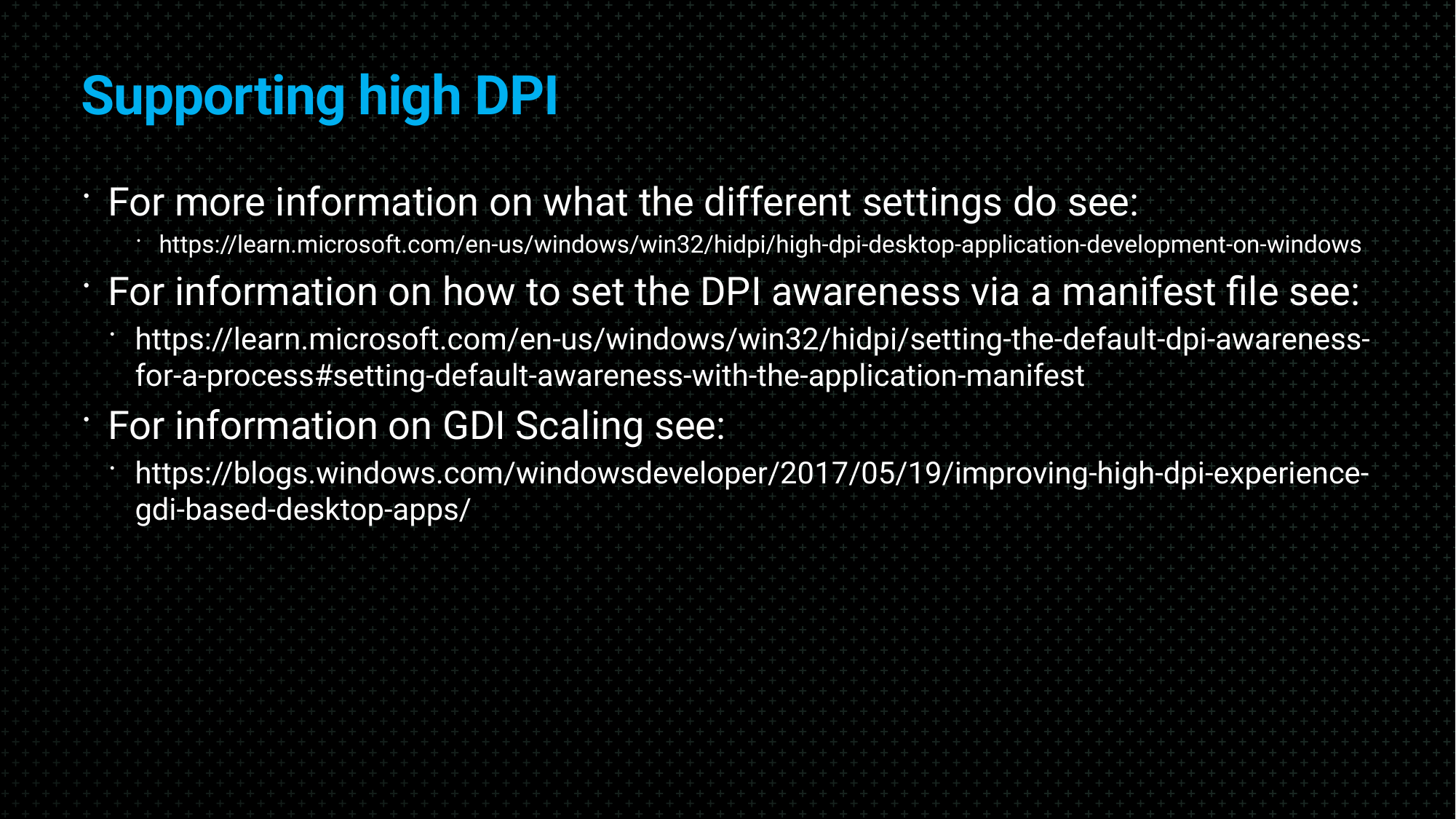

# Supporting high DPI
For more information on what the different settings do see:
https://learn.microsoft.com/en-us/windows/win32/hidpi/high-dpi-desktop-application-development-on-windows
For information on how to set the DPI awareness via a manifest file see:
https://learn.microsoft.com/en-us/windows/win32/hidpi/setting-the-default-dpi-awareness-for-a-process#setting-default-awareness-with-the-application-manifest
For information on GDI Scaling see:
https://blogs.windows.com/windowsdeveloper/2017/05/19/improving-high-dpi-experience-gdi-based-desktop-apps/